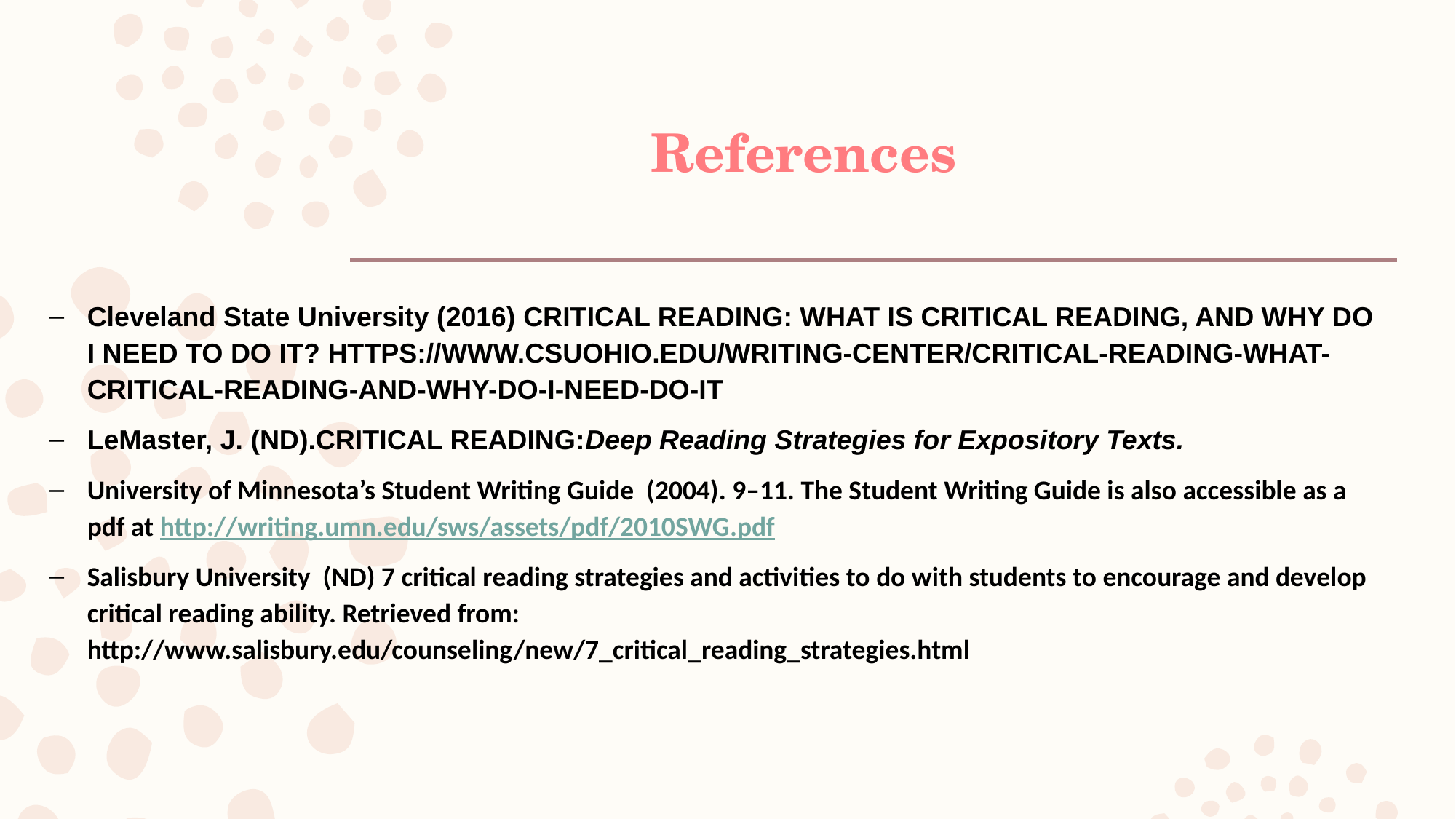

# References
Cleveland State University (2016) CRITICAL READING: WHAT IS CRITICAL READING, AND WHY DO I NEED TO DO IT? https://www.csuohio.edu/writing-center/critical-reading-what-critical-reading-and-why-do-i-need-do-it
LeMaster, J. (ND).CRITICAL READING:Deep Reading Strategies for Expository Texts.
University of Minnesota’s Student Writing Guide  (2004). 9–11. The Student Writing Guide is also accessible as a pdf at http://writing.umn.edu/sws/assets/pdf/2010SWG.pdf
Salisbury University  (ND) 7 critical reading strategies and activities to do with students to encourage and develop critical reading ability. Retrieved from: http://www.salisbury.edu/counseling/new/7_critical_reading_strategies.html